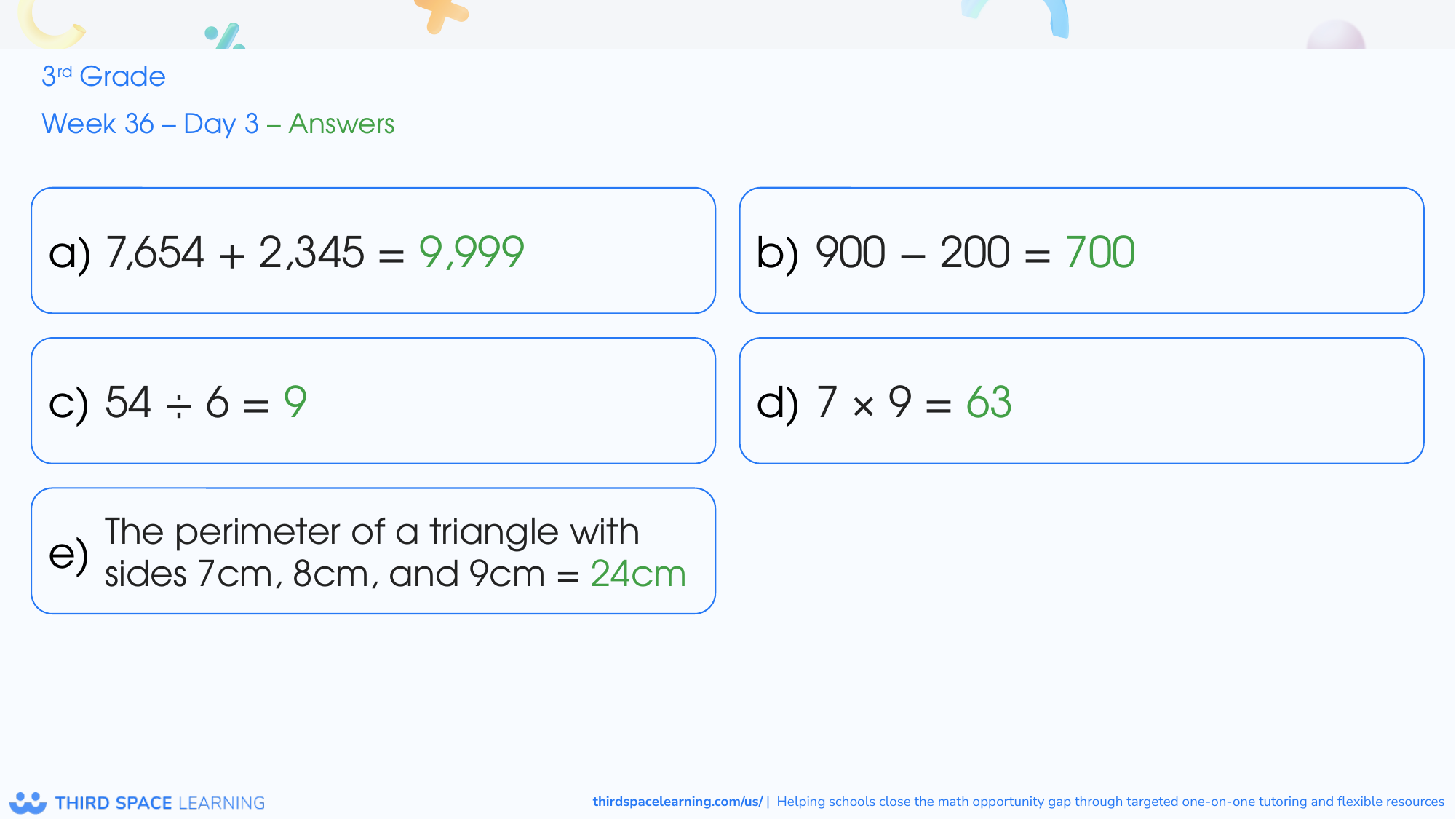

3rd Grade
Week 36 – Day 3 – Answers
7,654 + 2,345 = 9,999
900 − 200 = 700
54 ÷ 6 = 9
7 × 9 = 63
The perimeter of a triangle with sides 7cm, 8cm, and 9cm = 24cm